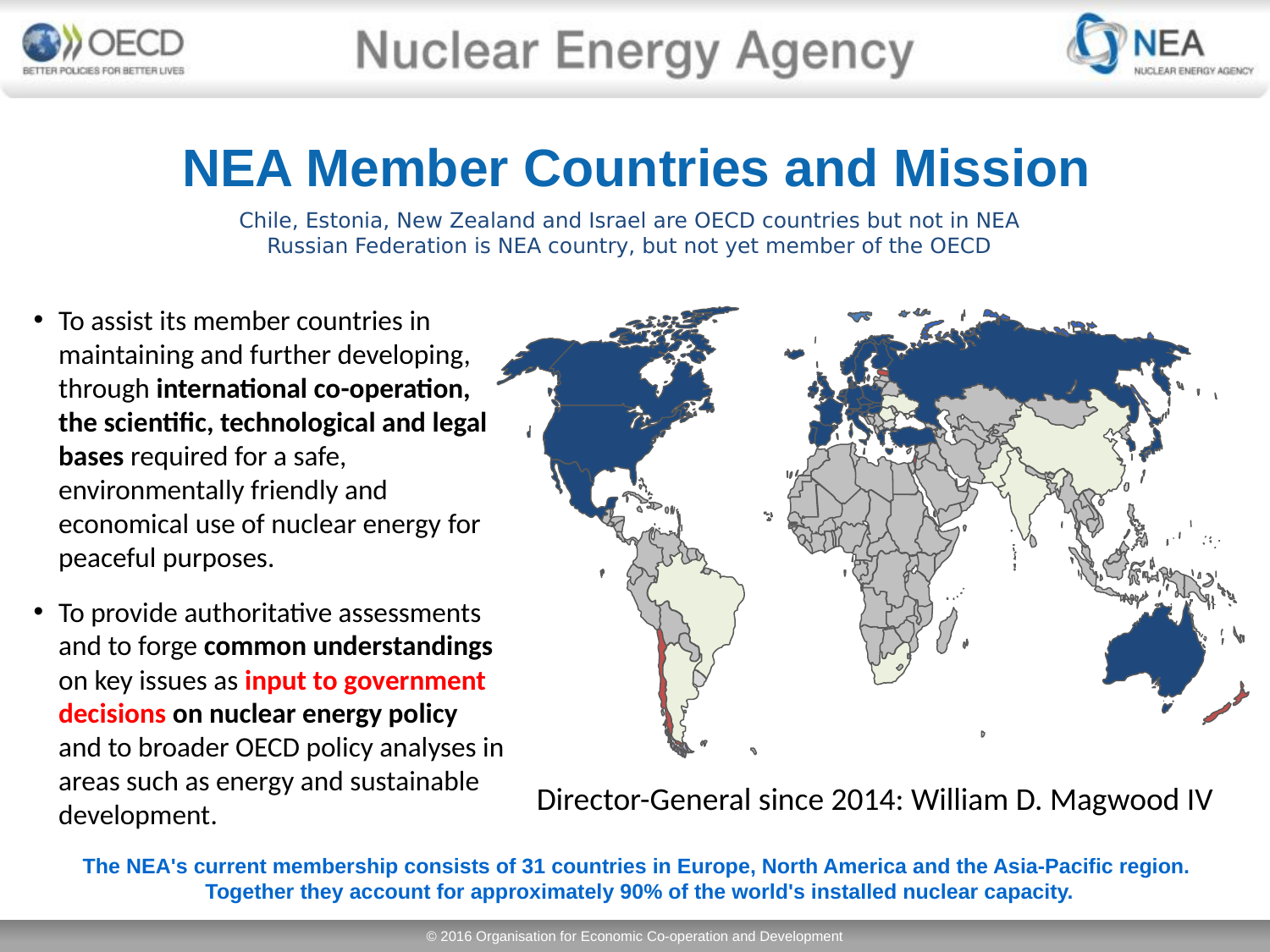

NEA Member Countries and Mission
Chile, Estonia, New Zealand and Israel are OECD countries but not in NEA
Russian Federation is NEA country, but not yet member of the OECD
To assist its member countries in maintaining and further developing, through international co-operation, the scientific, technological and legal bases required for a safe, environmentally friendly and economical use of nuclear energy for peaceful purposes.
To provide authoritative assessments and to forge common understandings on key issues as input to government decisions on nuclear energy policy and to broader OECD policy analyses in areas such as energy and sustainable development.

Director-General since 2014: William D. Magwood IV
The NEA's current membership consists of 31 countries in Europe, North America and the Asia-Pacific region.
Together they account for approximately 90% of the world's installed nuclear capacity.